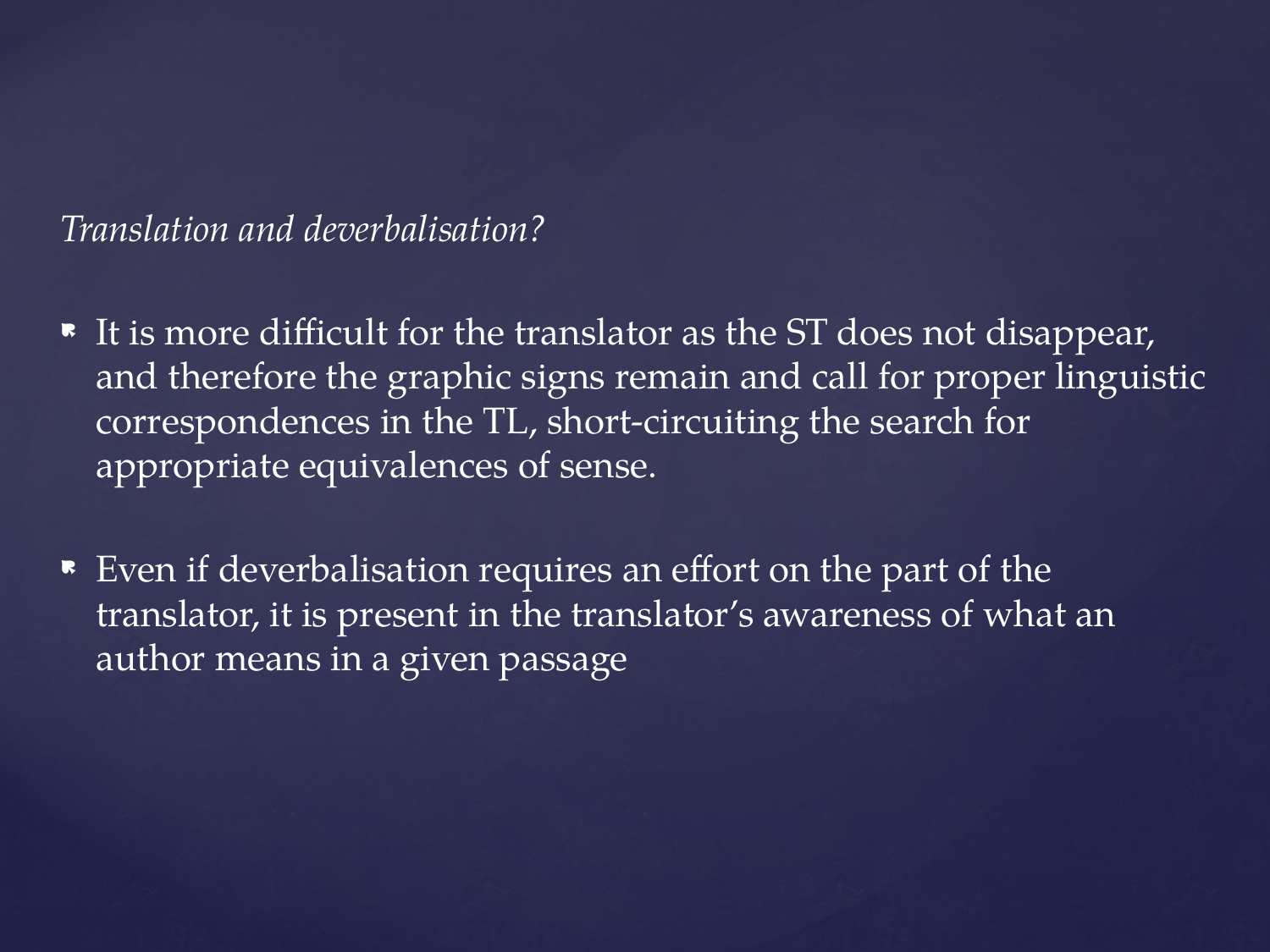

Translation and deverbalisation?

It is more difficult for the translator as the ST does not disappear, and therefore the graphic signs remain and call for proper linguistic correspondences in the TL, short-circuiting the search for appropriate equivalences of sense.

Even if deverbalisation requires an effort on the part of the translator, it is present in the translator’s awareness of what an author means in a given passage
#